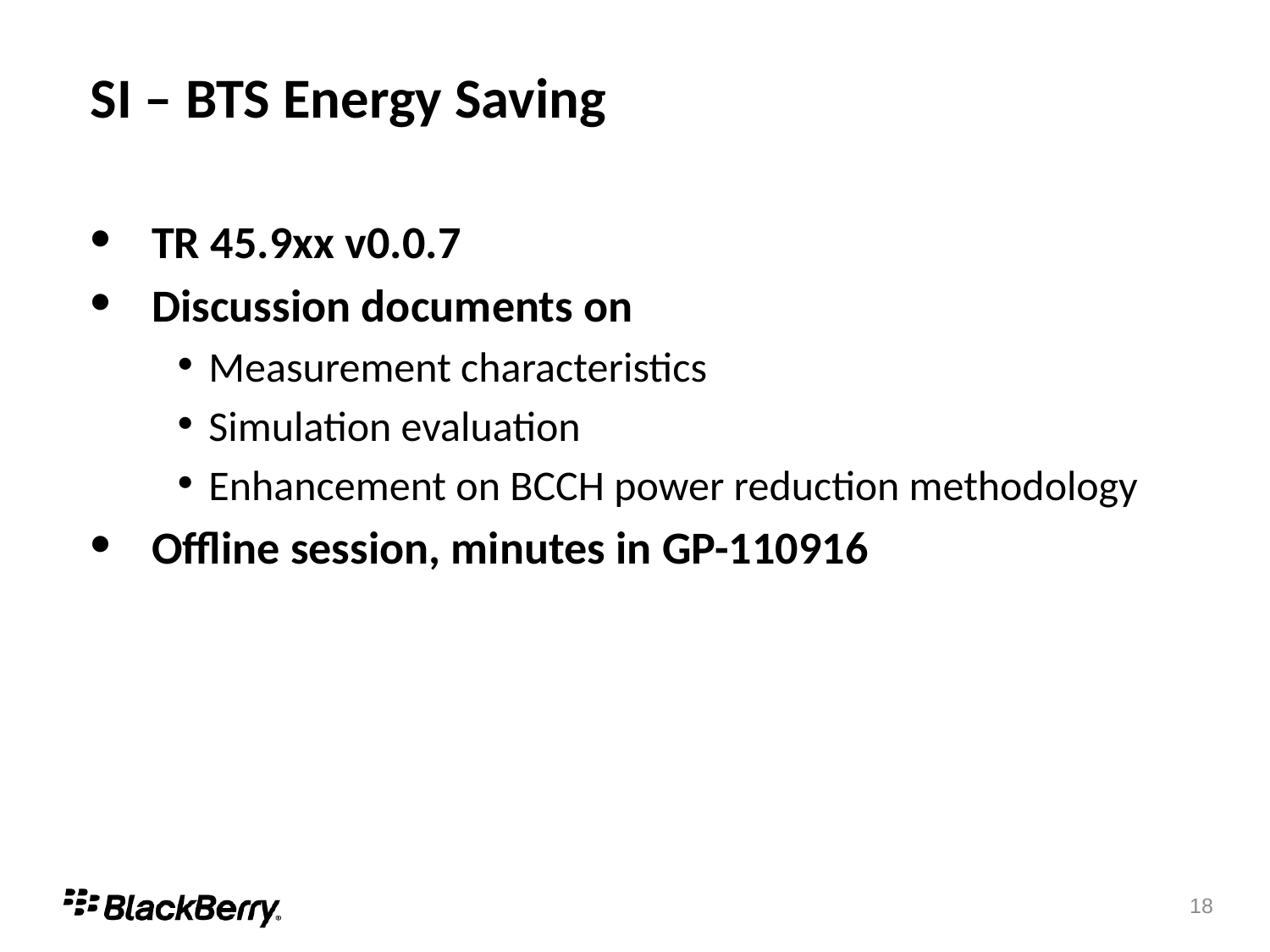

# SI – BTS Energy Saving
TR 45.9xx v0.0.7
Discussion documents on
Measurement characteristics
Simulation evaluation
Enhancement on BCCH power reduction methodology
Offline session, minutes in GP-110916
18